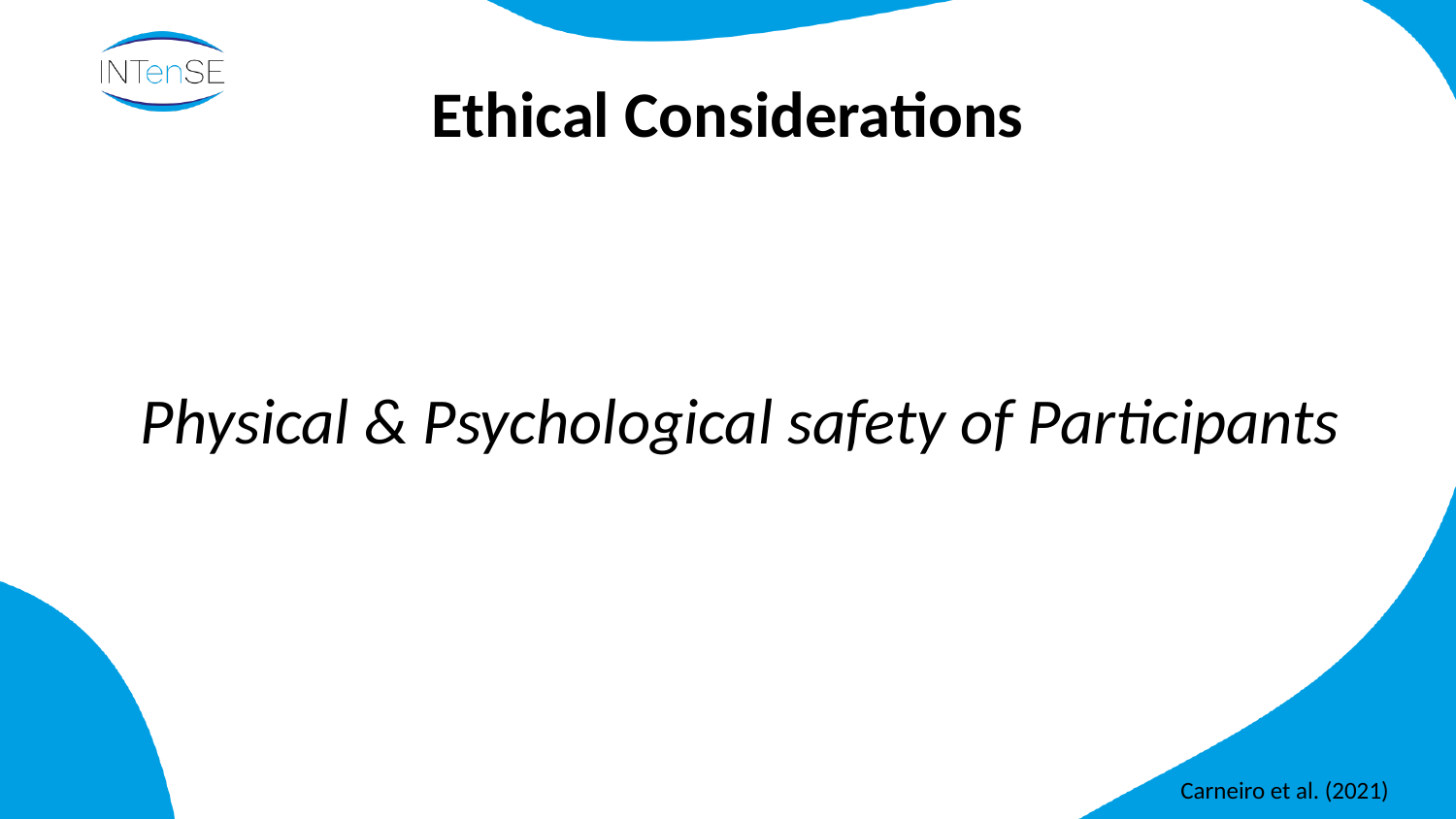

# Ethical Considerations

Physical & Psychological safety of Participants
Carneiro et al. (2021)